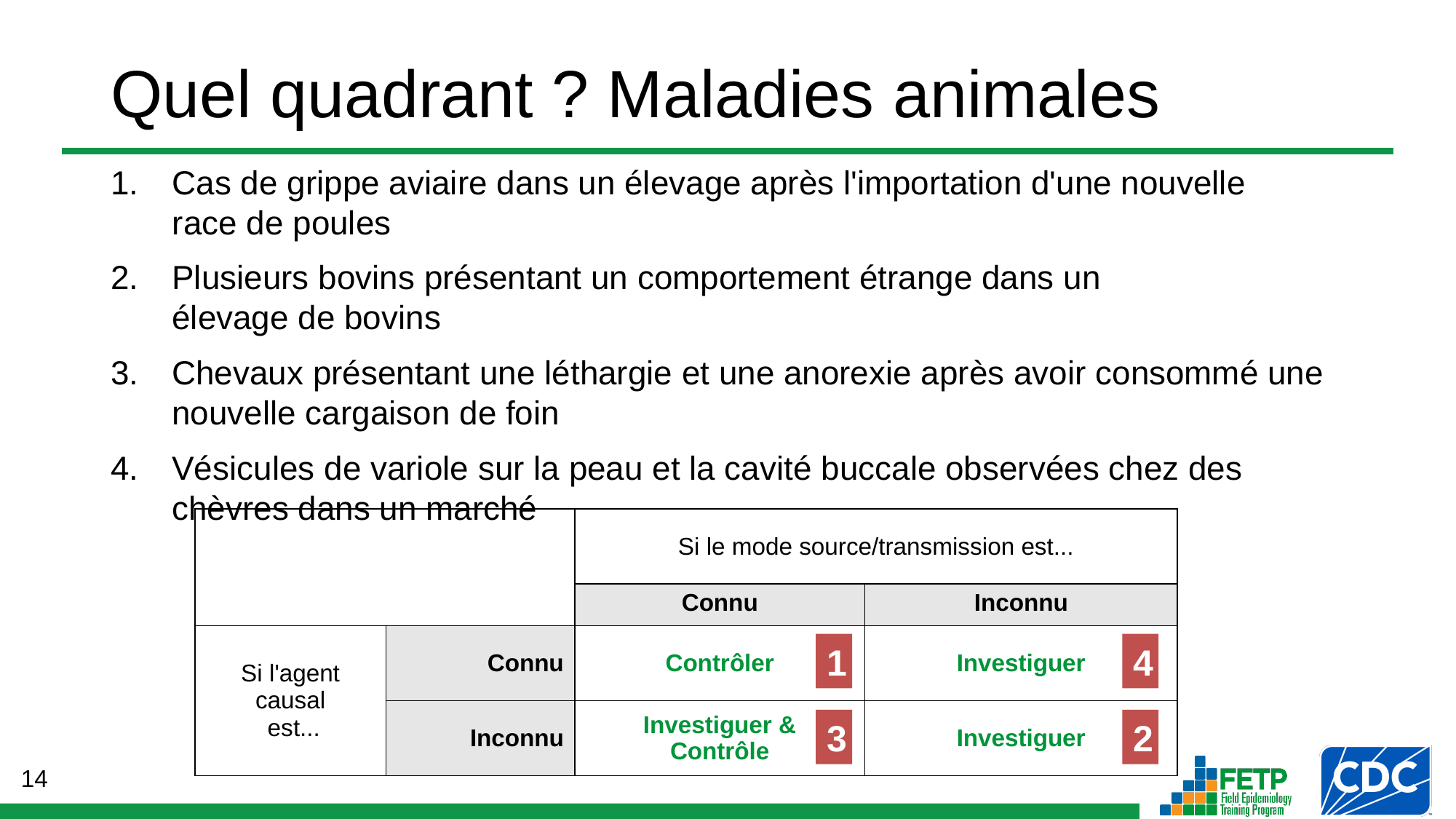

Quel quadrant ? Maladies animales
Cas de grippe aviaire dans un élevage après l'importation d'une nouvelle
race de poules
Plusieurs bovins présentant un comportement étrange dans un
élevage de bovins
Chevaux présentant une léthargie et une anorexie après avoir consommé une nouvelle cargaison de foin
Vésicules de variole sur la peau et la cavité buccale observées chez des chèvres dans un marché
|  |  | Si le mode source/transmission est... |  |
| --- | --- | --- | --- |
|  |  | Connu | Inconnu |
| Si l'agent causal est... | Connu | Contrôler | Investiguer |
|  | Inconnu | Investiguer & Contrôle | Investiguer |
4
1
3
2